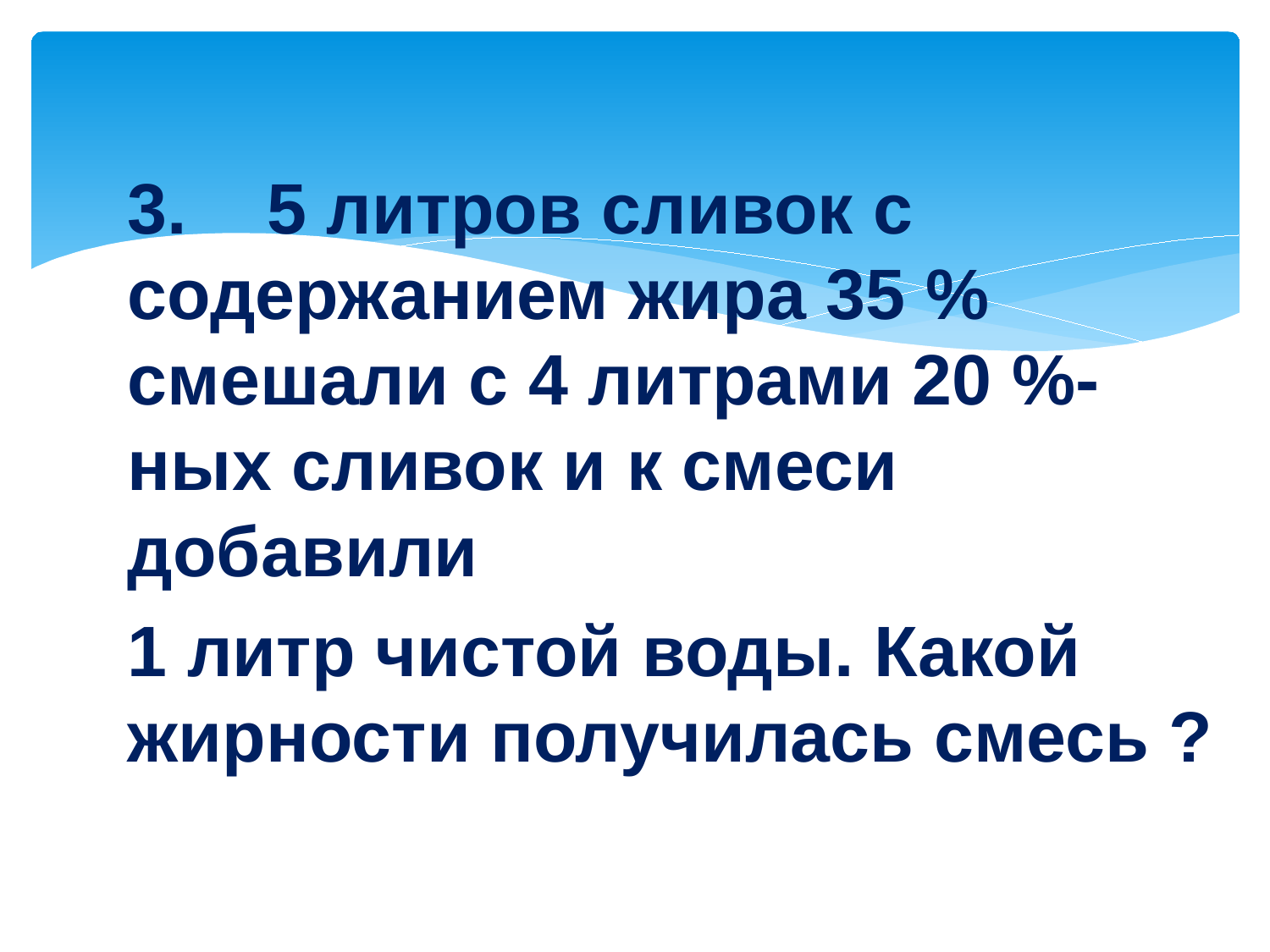

#
3.    5 литров сливок с содержанием жира 35 % смешали с 4 литрами 20 %- ных сливок и к смеси добавили
1 литр чистой воды. Какой жирности получилась смесь ?